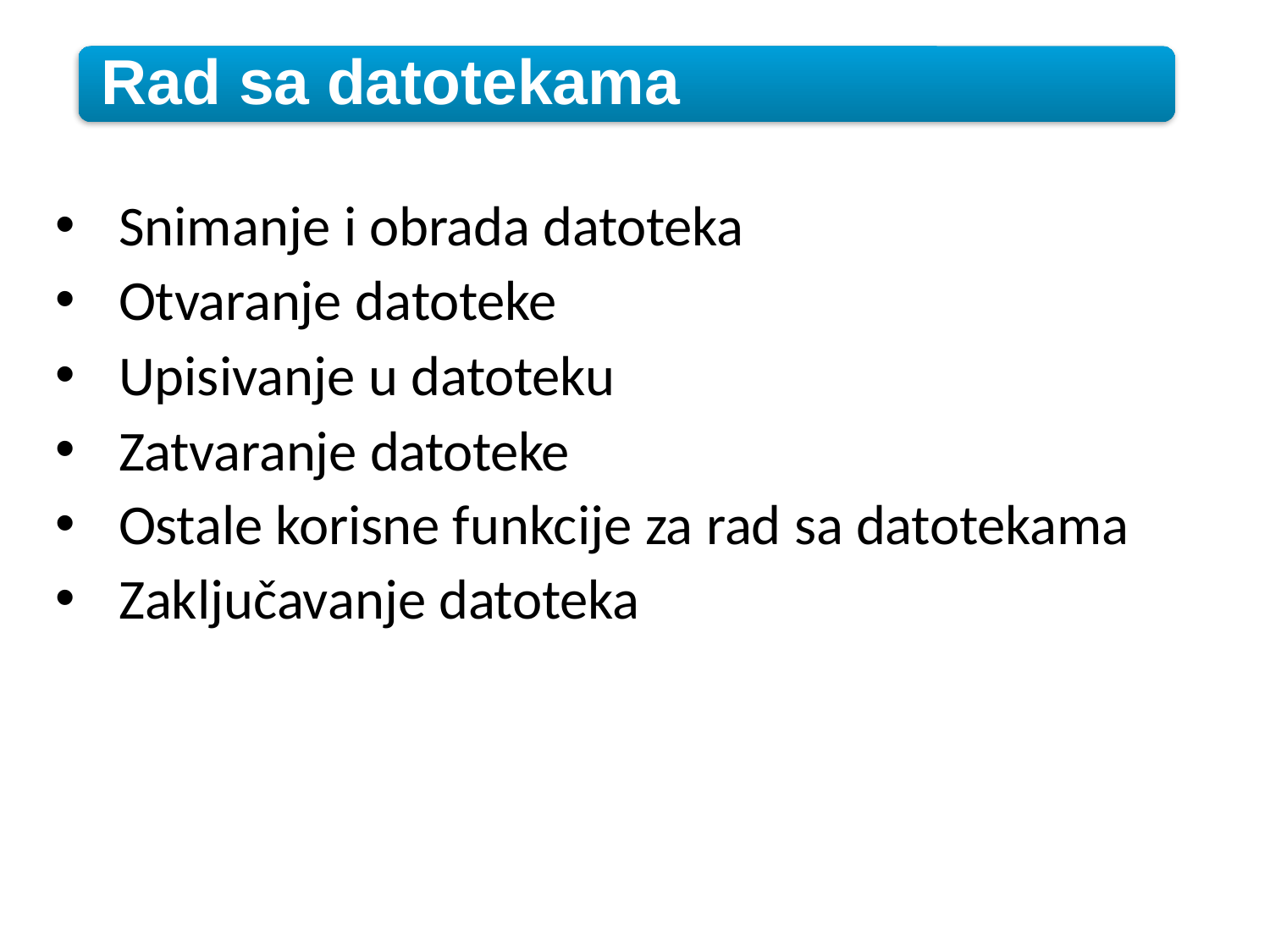

Rad sa datotekama
Snimanje i obrada datoteka
Otvaranje datoteke
Upisivanje u datoteku
Zatvaranje datoteke
Ostale korisne funkcije za rad sa datotekama
Zaključavanje datoteka